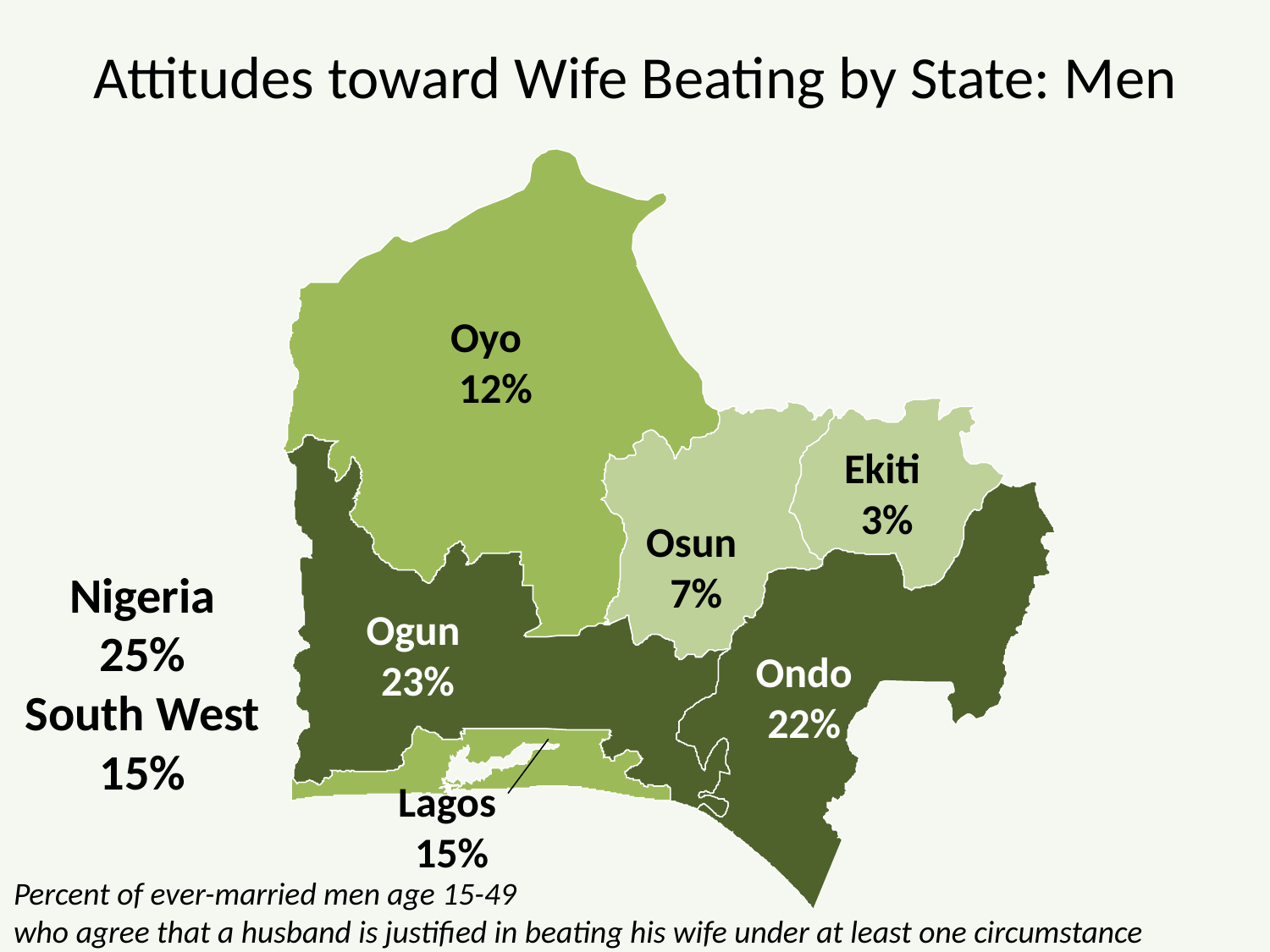

# Attitudes toward Wife Beating by State: Men

Oyo
12%
Ekiti
3%
Osun
7%
Nigeria
25%
South West
15%
Ogun
23%
Ondo 22%
Lagos
15%
Percent of ever-married men age 15-49
who agree that a husband is justified in beating his wife under at least one circumstance